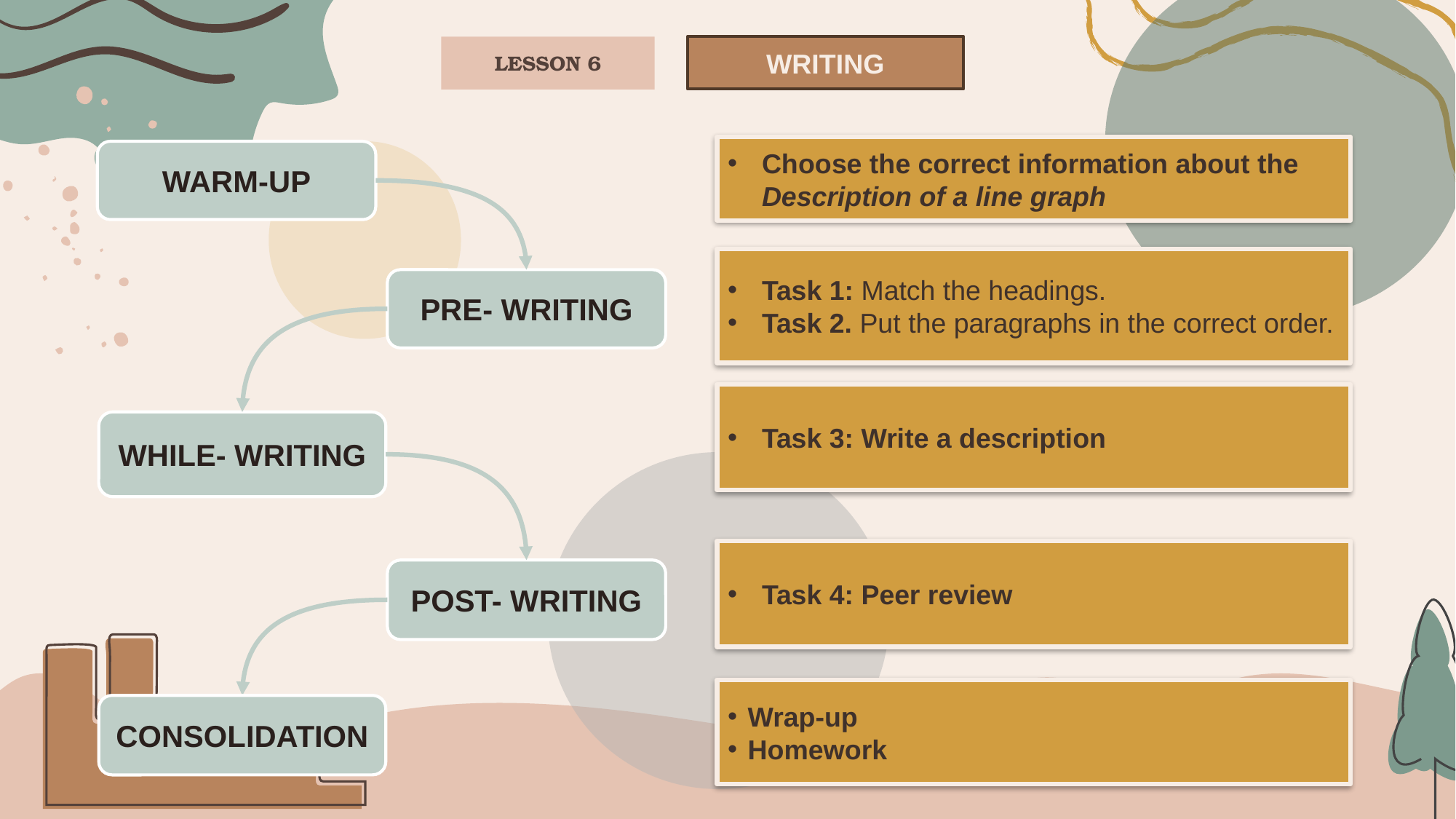

LESSON 6
WRITING
Choose the correct information about the Description of a line graph
WARM-UP

Task 1: Match the headings.
Task 2. Put the paragraphs in the correct order.
PRE- WRITING
Task 3: Write a description
WHILE- WRITING

Task 4: Peer review

POST- WRITING
Wrap-up
Homework
CONSOLIDATION